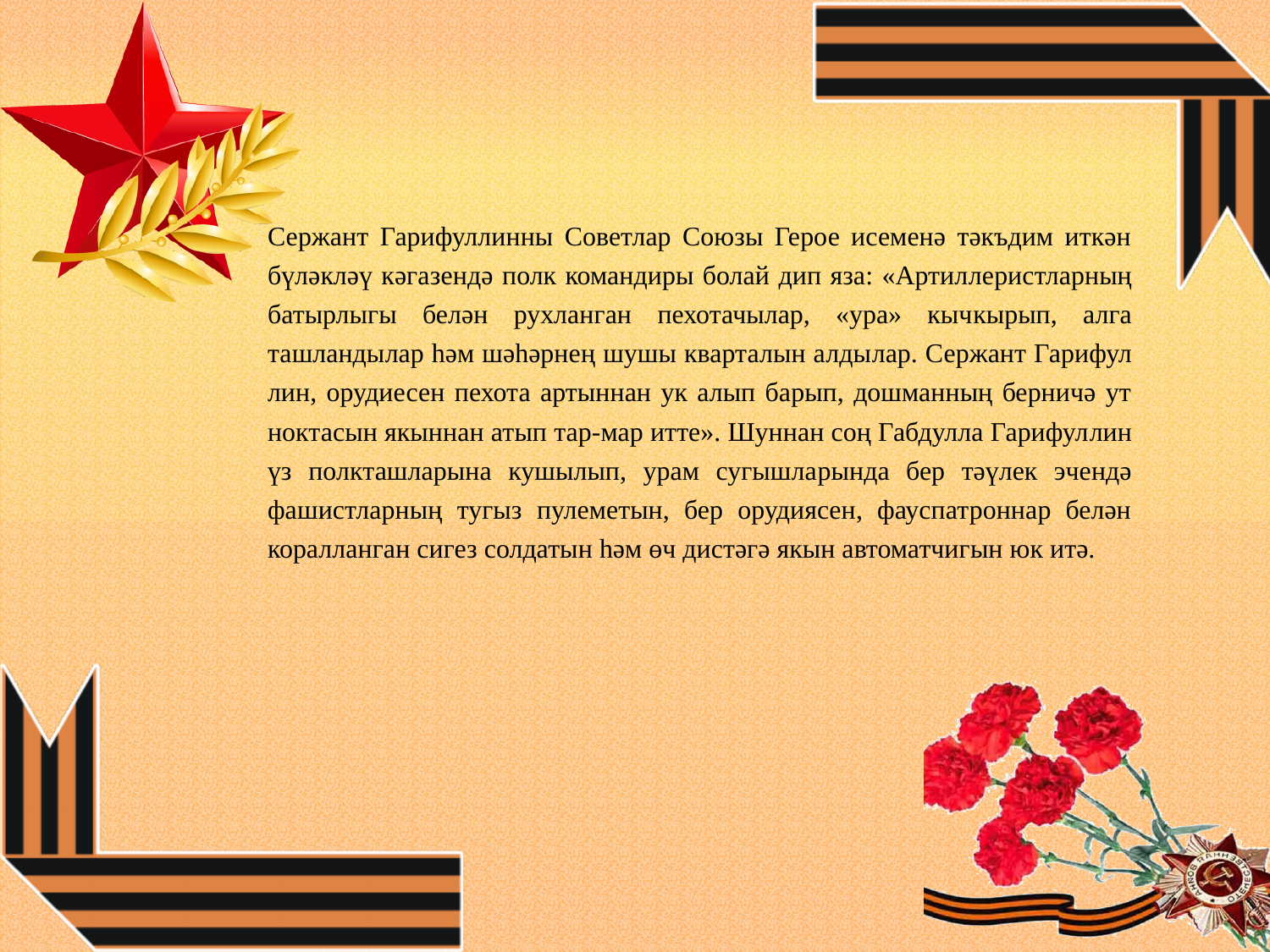

Сержант Гарифуллинны Советлар Союзы Герое исеменә тәкъдим иткән бүләкләү кәга­зендә полк командиры болай дип яза: «Артил­леристларның батыр­лыгы белән рухланган пехотачылар, «ура» кыч­кырып, алга ташланды­лар һәм шәһәрнең шушы кварталын алды­лар. Сержант Гарифул­лин, орудиесен пехота артыннан ук алып барып, дошманның берничә ут ноктасын якыннан атып тар-мар итте». Шуннан соң Габдулла Гарифул­лин үз полкташларына кушылып, урам сугышла­рында бер тәүлек эчендә фашистларның тугыз пулеметын, бер орудиясен, фауспатроннар белән коралланган сигез солдатын һәм өч дистәгә якын автоматчигын юк итә.